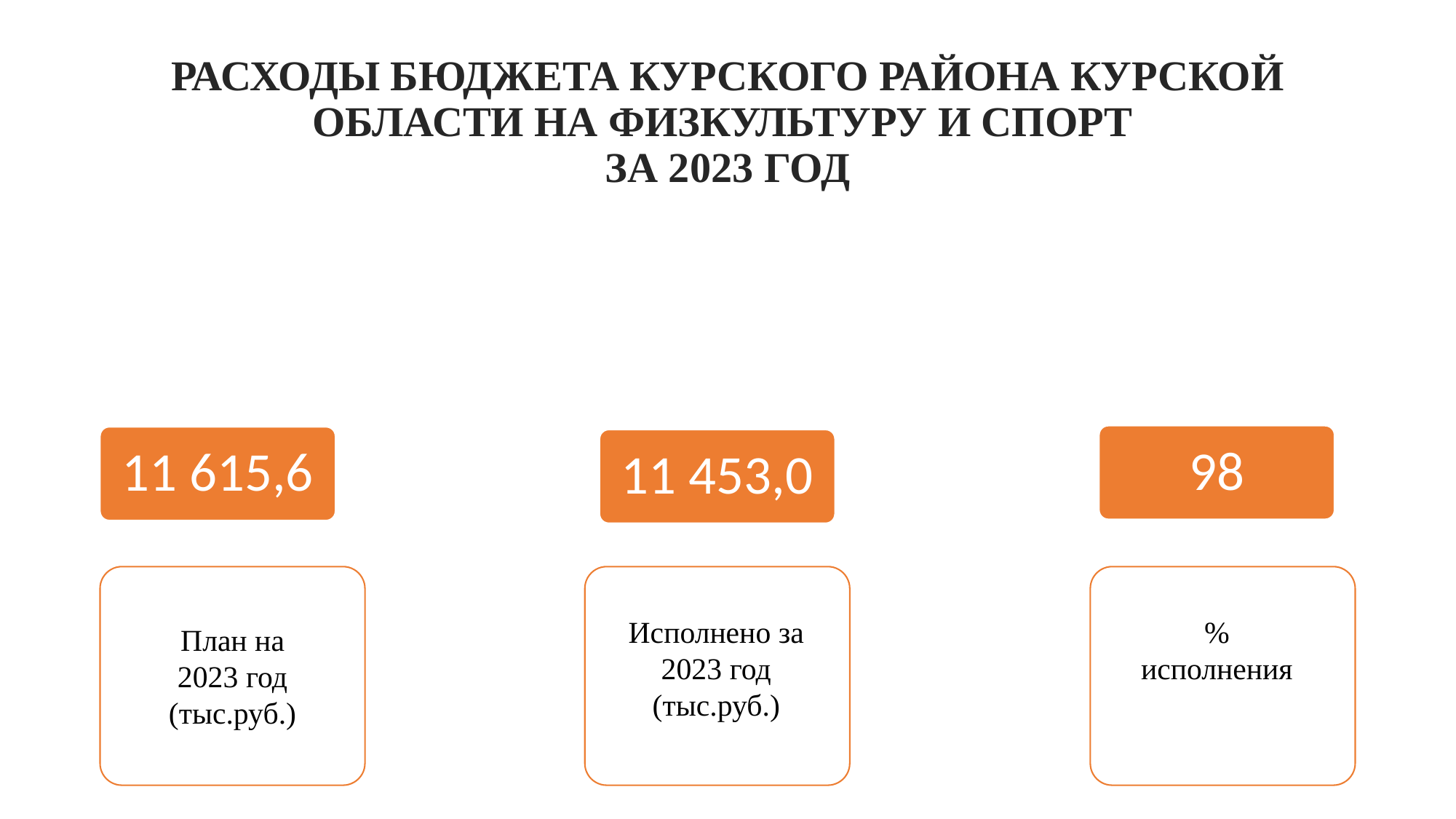

# РАСХОДЫ БЮДЖЕТА КУРСКОГО РАЙОНА КУРСКОЙ ОБЛАСТИ НА ФИЗКУЛЬТУРУ И СПОРТ ЗА 2023 ГОД

98

11 615,6

11 453,0

Исполнено за
 2023 год
(тыс.руб.)
%
исполнения

План на
2023 год (тыс.руб.)